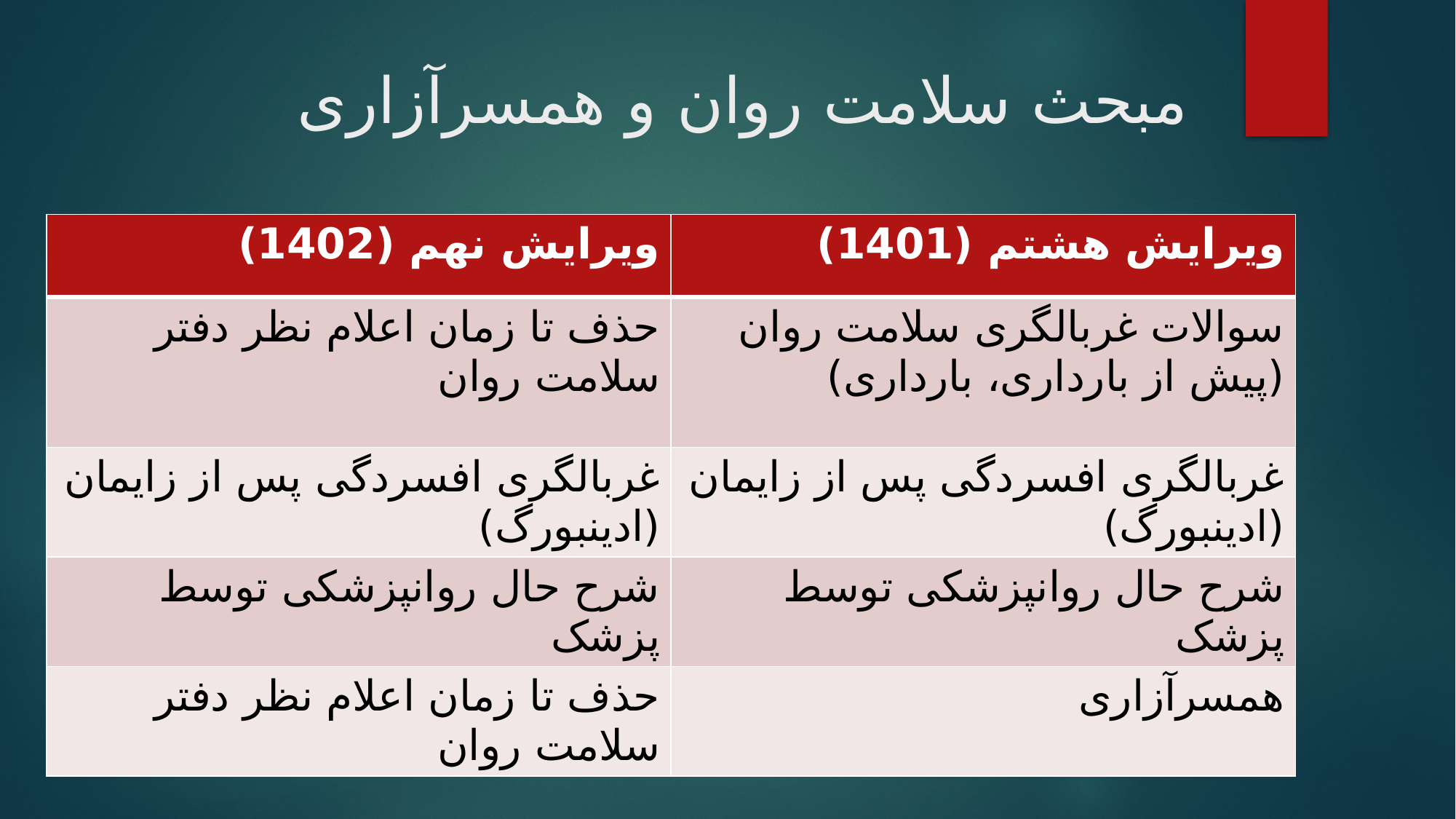

# مبحث سلامت روان و همسرآزاری
| ویرایش نهم (1402) | ویرایش هشتم (1401) |
| --- | --- |
| حذف تا زمان اعلام نظر دفتر سلامت روان | سوالات غربالگری سلامت روان (پیش از بارداری، بارداری) |
| غربالگری افسردگی پس از زایمان (ادینبورگ) | غربالگری افسردگی پس از زایمان (ادینبورگ) |
| شرح حال روانپزشکی توسط پزشک | شرح حال روانپزشکی توسط پزشک |
| حذف تا زمان اعلام نظر دفتر سلامت روان | همسرآزاری |